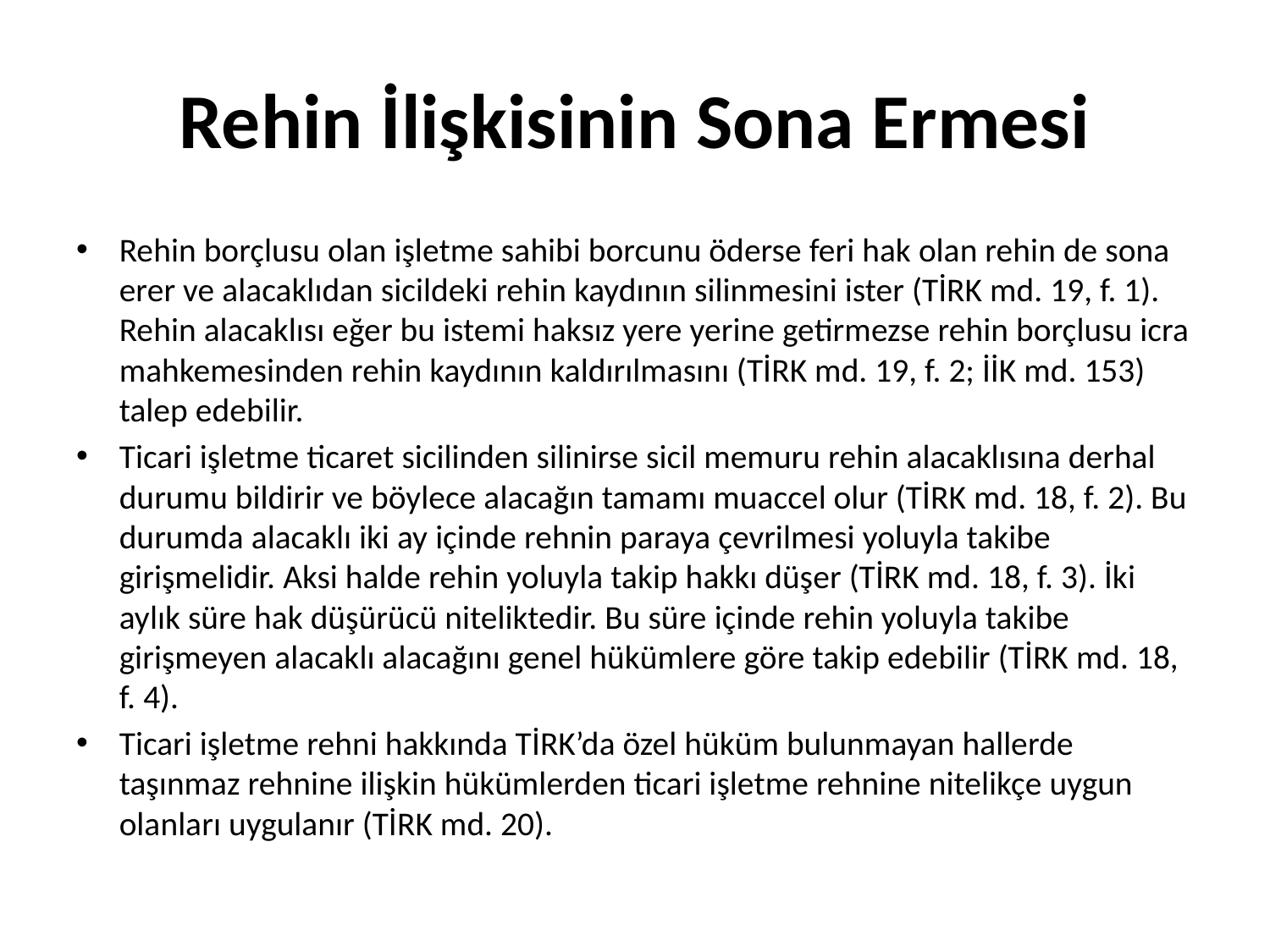

# Rehin İlişkisinin Sona Ermesi
Rehin borçlusu olan işletme sahibi borcunu öderse feri hak olan rehin de sona erer ve alacaklıdan sicildeki rehin kaydının silinmesini ister (TİRK md. 19, f. 1). Rehin alacaklısı eğer bu istemi haksız yere yerine getirmezse rehin borçlusu icra mahkemesinden rehin kaydının kaldırılmasını (TİRK md. 19, f. 2; İİK md. 153) talep edebilir.
Ticari işletme ticaret sicilinden silinirse sicil memuru rehin alacaklısına derhal durumu bildirir ve böylece alacağın tamamı muaccel olur (TİRK md. 18, f. 2). Bu durumda alacaklı iki ay içinde rehnin paraya çevrilmesi yoluyla takibe girişmelidir. Aksi halde rehin yoluyla takip hakkı düşer (TİRK md. 18, f. 3). İki aylık süre hak düşürücü niteliktedir. Bu süre içinde rehin yoluyla takibe girişmeyen alacaklı alacağını genel hükümlere göre takip edebilir (TİRK md. 18, f. 4).
Ticari işletme rehni hakkında TİRK’da özel hüküm bulunmayan hallerde taşınmaz rehnine ilişkin hükümlerden ticari işletme rehnine nitelikçe uygun olanları uygulanır (TİRK md. 20).